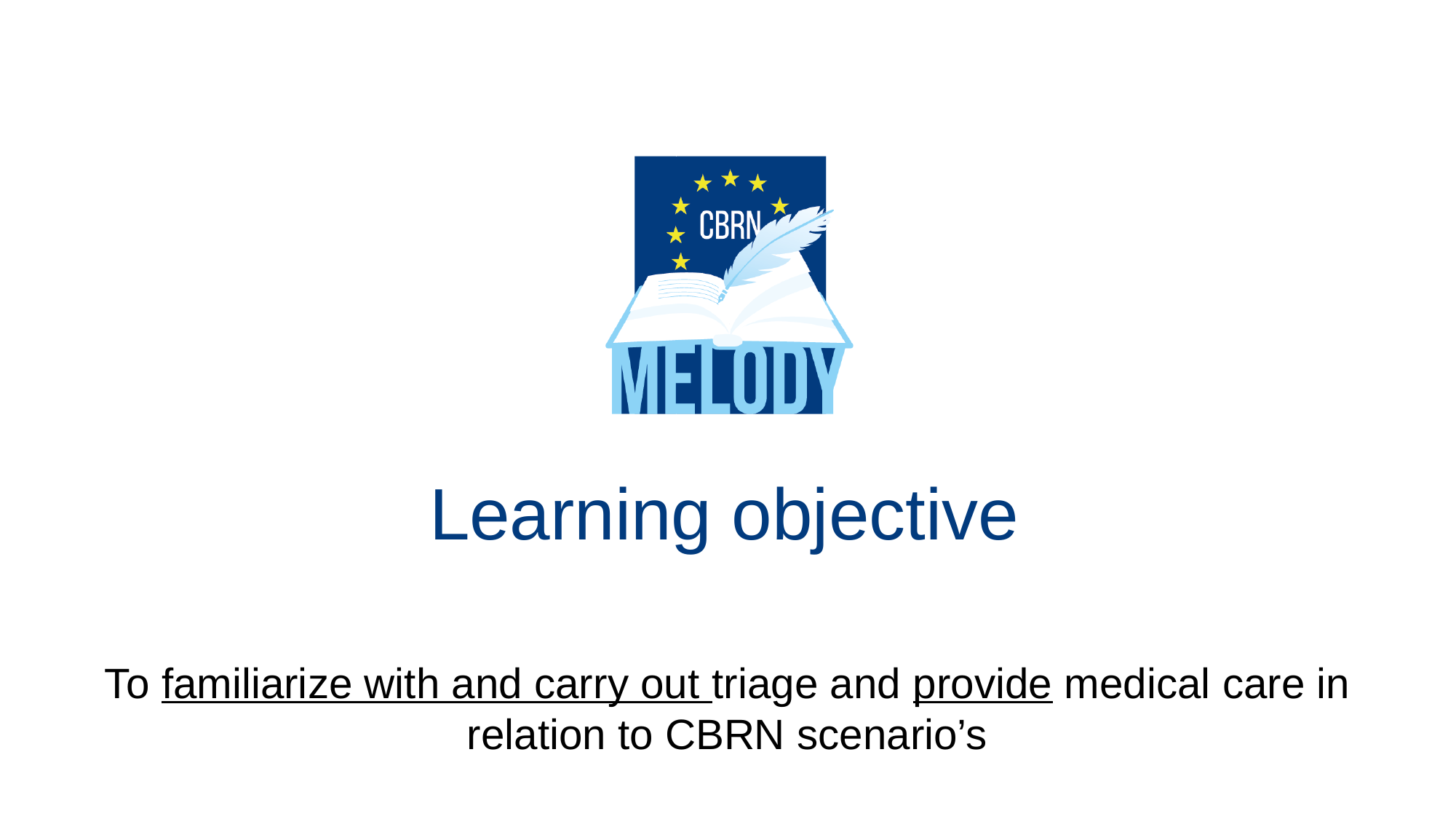

# Learning objective
To familiarize with and carry out triage and provide medical care in relation to CBRN scenario’s